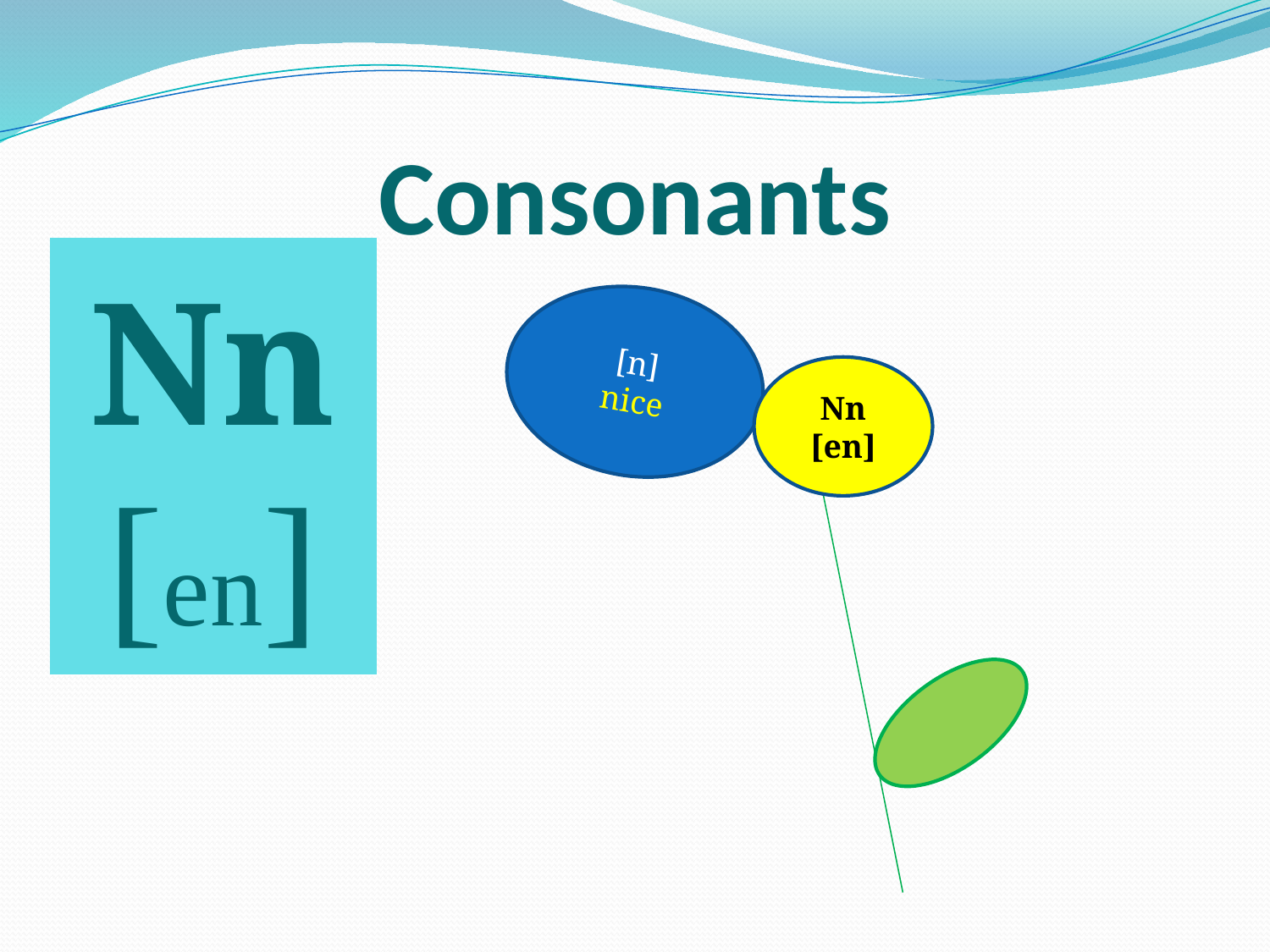

# Consonants
| Nn [en] |
| --- |
[n]
nice
Nn
[en]